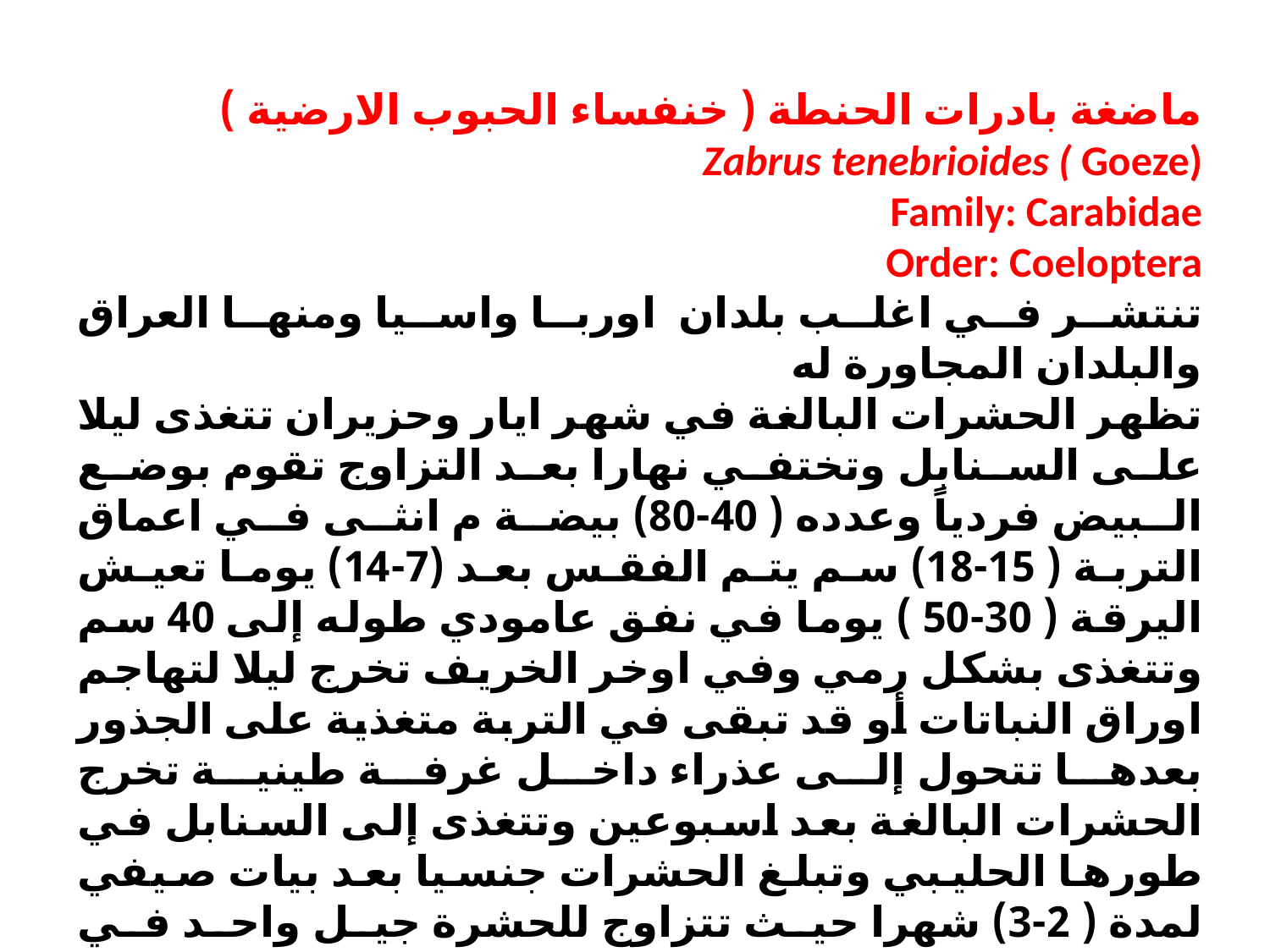

ماضغة بادرات الحنطة ( خنفساء الحبوب الارضية )
Zabrus tenebrioides ( Goeze)
Family: Carabidae
Order: Coeloptera
تنتشر في اغلب بلدان  اوربا واسيا ومنها العراق والبلدان المجاورة له
تظهر الحشرات البالغة في شهر ايار وحزيران تتغذى ليلا على السنابل وتختفي نهارا بعد التزاوج تقوم بوضع البيض فردياً وعدده ( 40-80) بيضة م انثى في اعماق التربة ( 15-18) سم يتم الفقس بعد (7-14) يوما تعيش اليرقة ( 30-50 ) يوما في نفق عامودي طوله إلى 40 سم وتتغذى بشكل رمي وفي اوخر الخريف تخرج ليلا لتهاجم اوراق النباتات أو قد تبقى في التربة متغذية على الجذور بعدها تتحول إلى عذراء داخل غرفة طينية تخرج الحشرات البالغة بعد اسبوعين وتتغذى إلى السنابل في طورها الحليبي وتبلغ الحشرات جنسيا بعد بيات صيفي لمدة ( 2-3) شهرا حيث تتزاوج للحشرة جيل واحد في السنة .